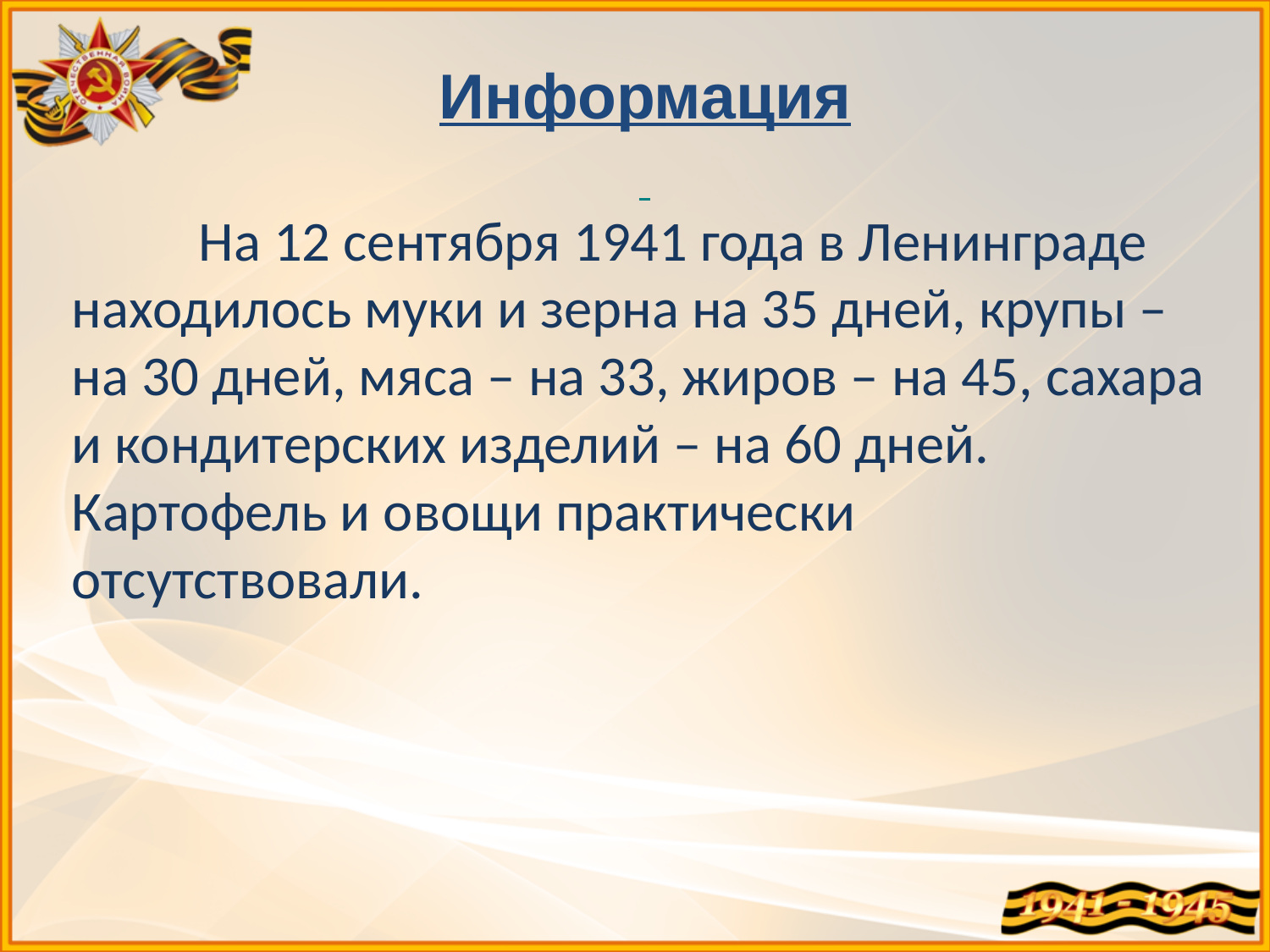

Информация

	На 12 сентября 1941 года в Ленинграде находилось муки и зерна на 35 дней, крупы – на 30 дней, мяса – на 33, жиров – на 45, сахара и кондитерских изделий – на 60 дней.             	Картофель и овощи практически отсутствовали.